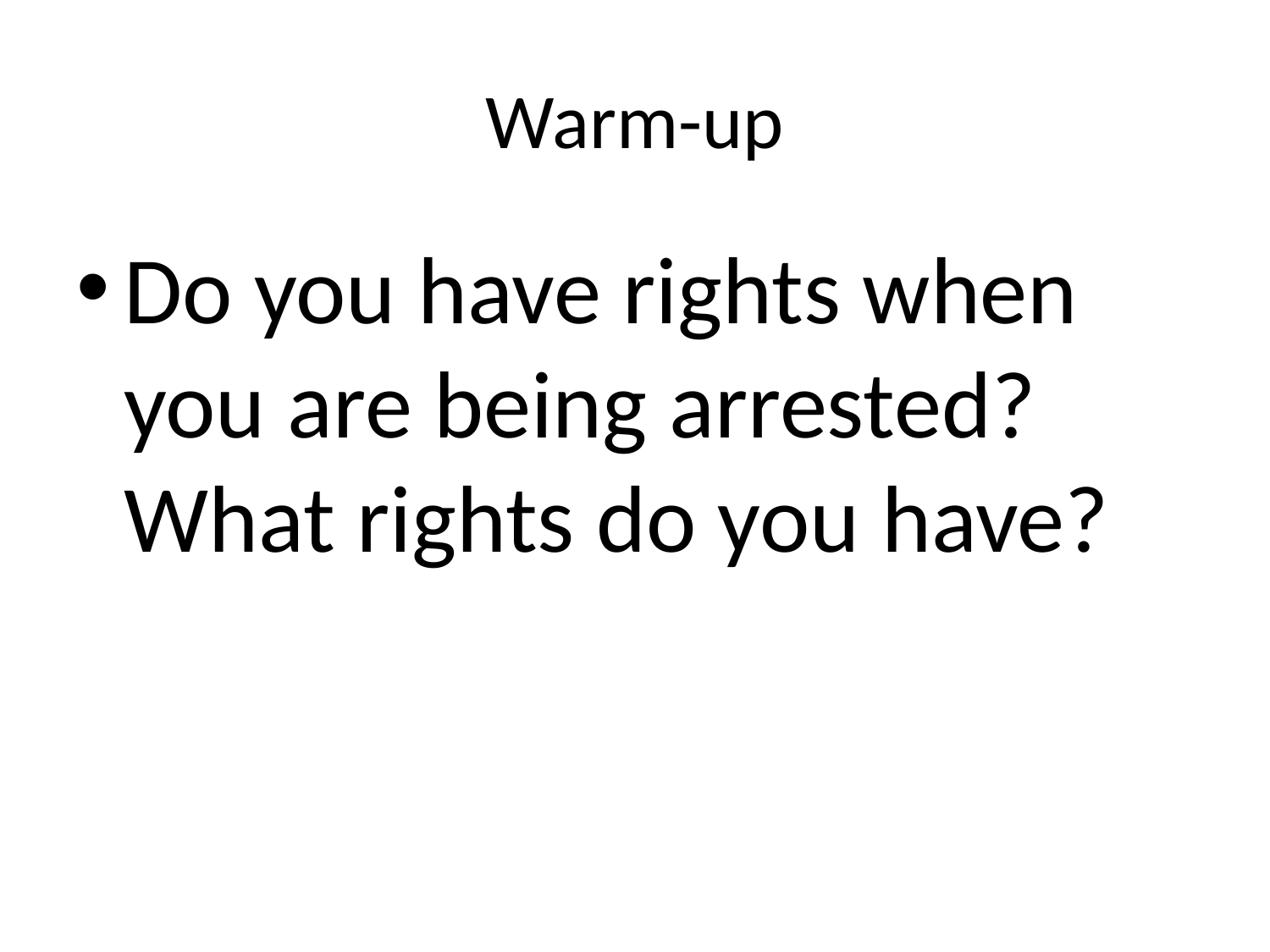

# Warm-up
Do you have rights when you are being arrested?  What rights do you have?